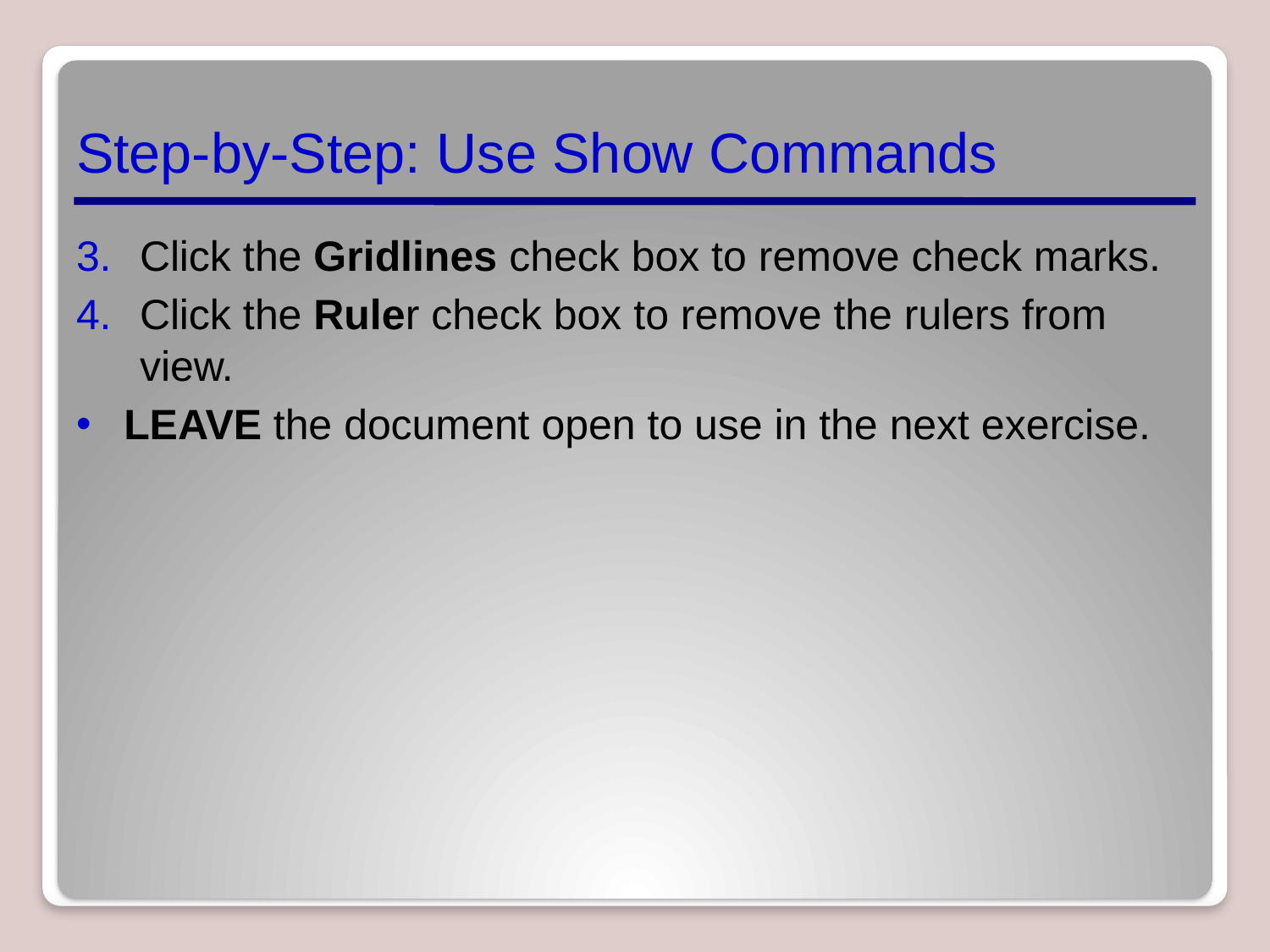

# Step-by-Step: Use Show Commands
Click the Gridlines check box to remove check marks.
Click the Ruler check box to remove the rulers from view.
LEAVE the document open to use in the next exercise.